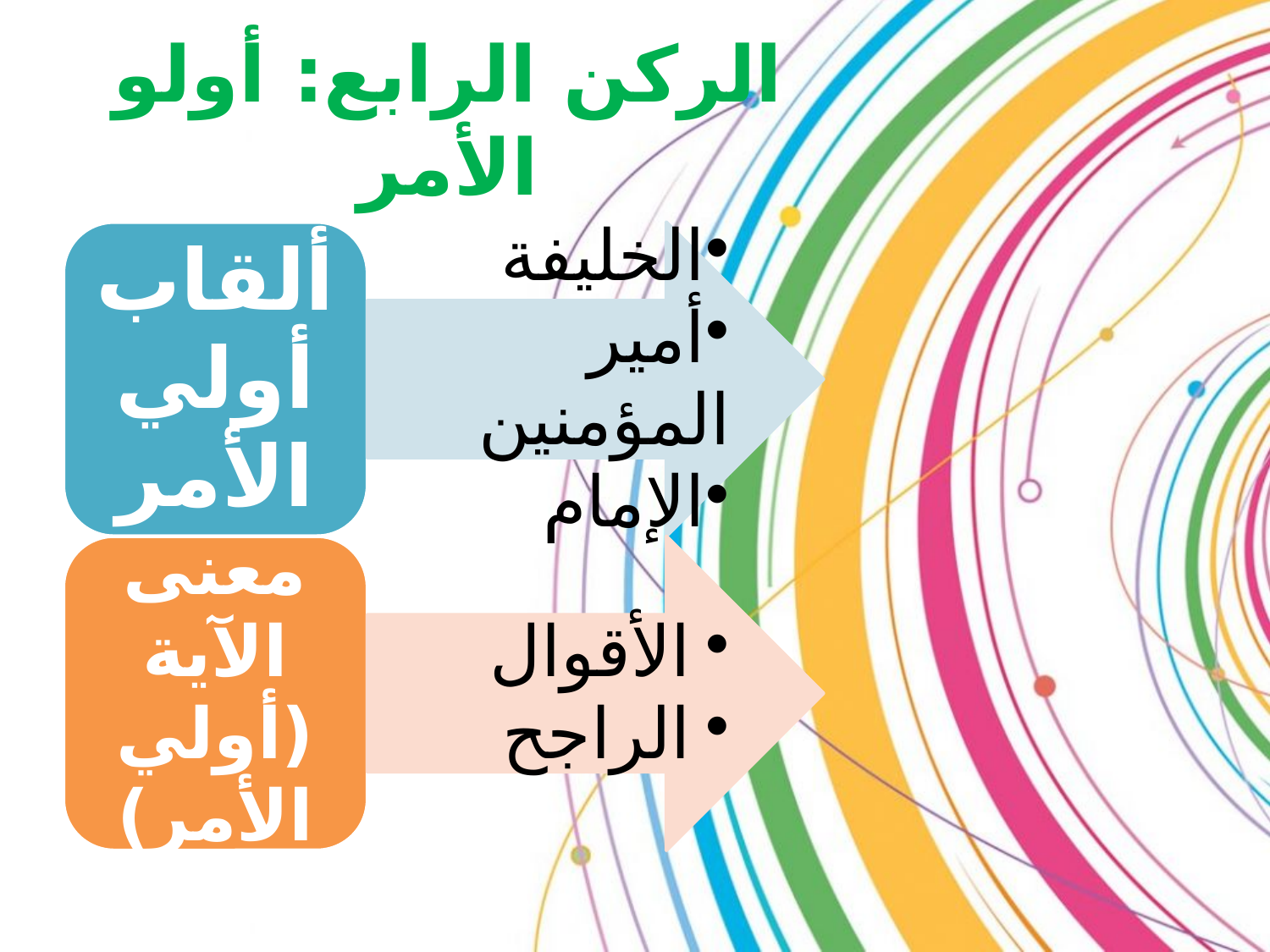

# الركن الرابع: أولو الأمر
الخليفة
أمير المؤمنين
الراجح